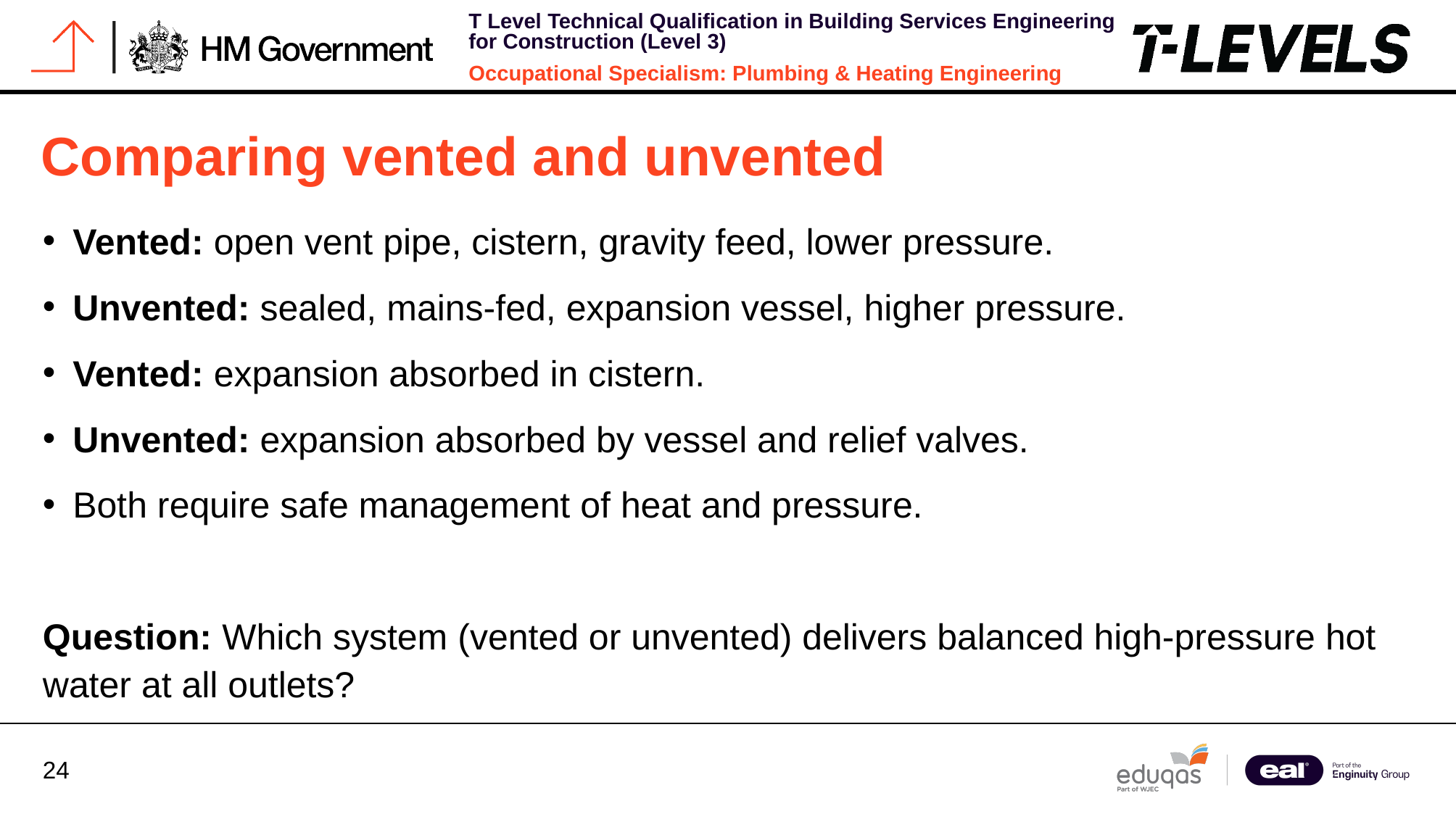

# Comparing vented and unvented
Vented: open vent pipe, cistern, gravity feed, lower pressure.
Unvented: sealed, mains-fed, expansion vessel, higher pressure.
Vented: expansion absorbed in cistern.
Unvented: expansion absorbed by vessel and relief valves.
Both require safe management of heat and pressure.

Question: Which system (vented or unvented) delivers balanced high-pressure hot water at all outlets?